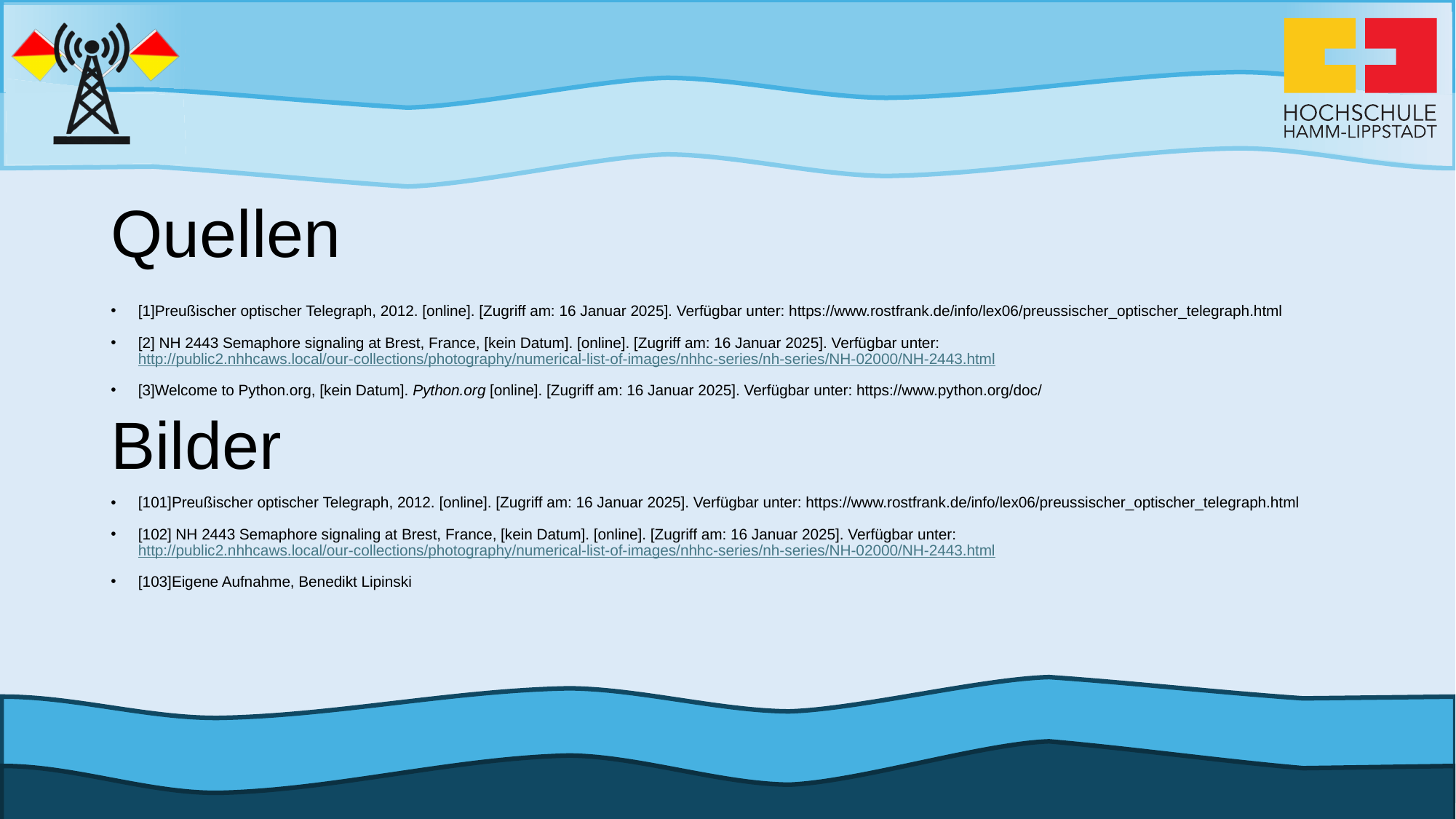

# Quellen
[1]Preußischer optischer Telegraph, 2012. [online]. [Zugriff am: 16 Januar 2025]. Verfügbar unter: https://www.rostfrank.de/info/lex06/preussischer_optischer_telegraph.html
[2] NH 2443 Semaphore signaling at Brest, France, [kein Datum]. [online]. [Zugriff am: 16 Januar 2025]. Verfügbar unter: http://public2.nhhcaws.local/our-collections/photography/numerical-list-of-images/nhhc-series/nh-series/NH-02000/NH-2443.html
[3]Welcome to Python.org, [kein Datum]. Python.org [online]. [Zugriff am: 16 Januar 2025]. Verfügbar unter: https://www.python.org/doc/

Bilder
[101]Preußischer optischer Telegraph, 2012. [online]. [Zugriff am: 16 Januar 2025]. Verfügbar unter: https://www.rostfrank.de/info/lex06/preussischer_optischer_telegraph.html
[102] NH 2443 Semaphore signaling at Brest, France, [kein Datum]. [online]. [Zugriff am: 16 Januar 2025]. Verfügbar unter: http://public2.nhhcaws.local/our-collections/photography/numerical-list-of-images/nhhc-series/nh-series/NH-02000/NH-2443.html
[103]Eigene Aufnahme, Benedikt Lipinski